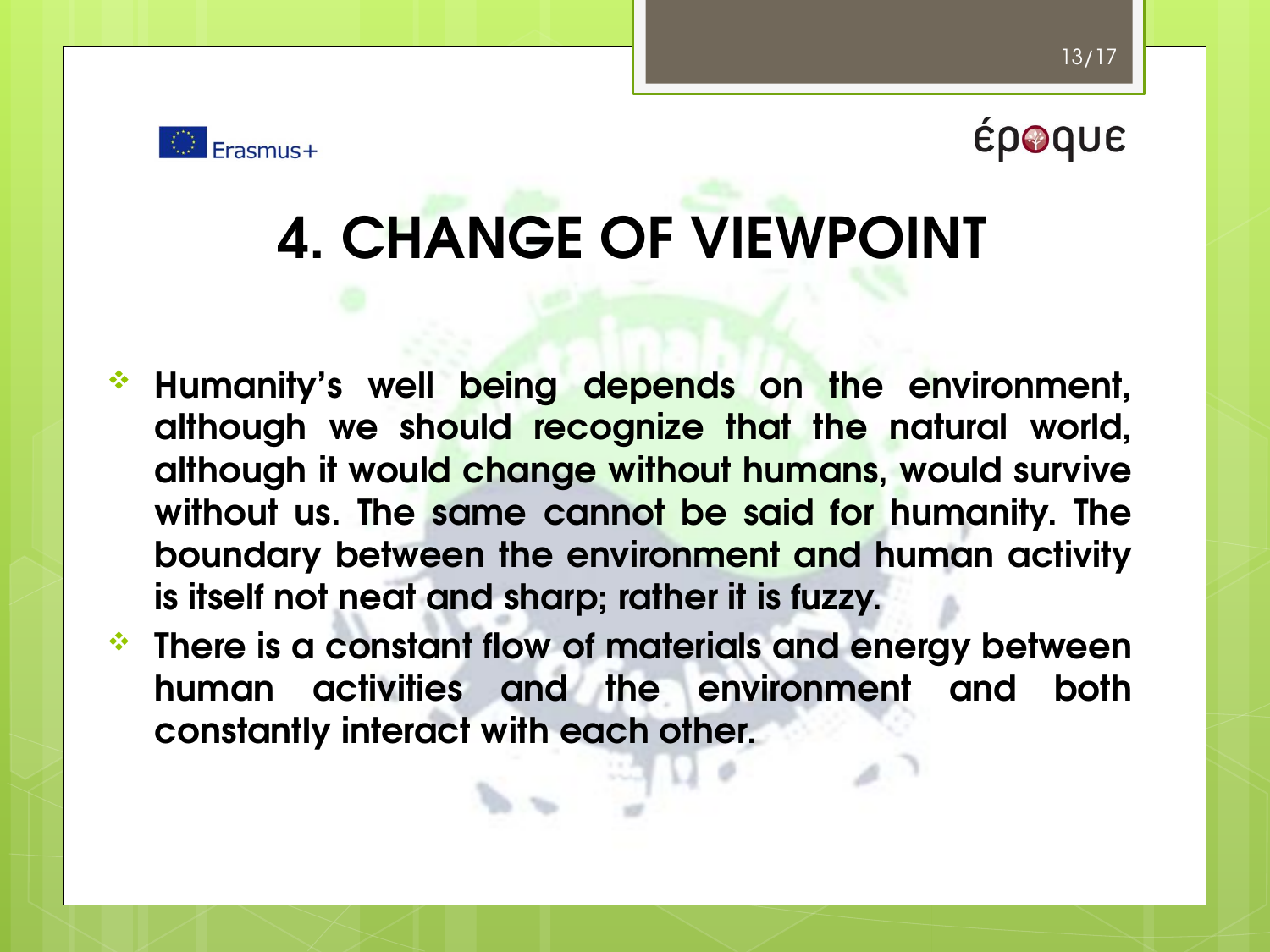

13/17
# 4. CHANGE OF VIEWPOINT
Humanity’s well being depends on the environment, although we should recognize that the natural world, although it would change without humans, would survive without us. The same cannot be said for humanity. The boundary between the environment and human activity is itself not neat and sharp; rather it is fuzzy.
There is a constant flow of materials and energy between human activities and the environment and both constantly interact with each other.